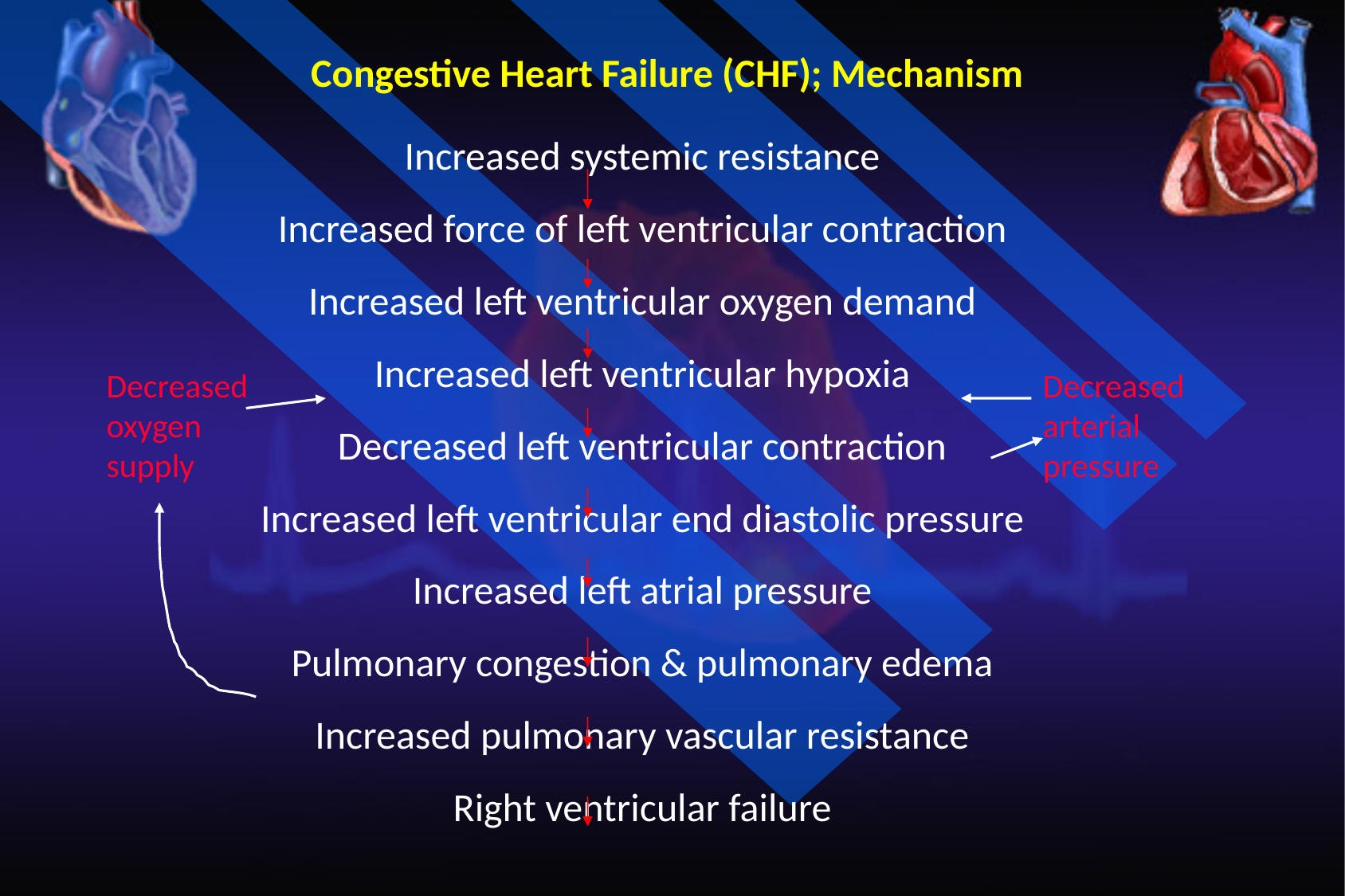

Congestive Heart Failure (CHF); Mechanism
Increased systemic resistance
Increased force of left ventricular contraction
Increased left ventricular oxygen demand
Increased left ventricular hypoxia
Decreased left ventricular contraction
Increased left ventricular end diastolic pressure
Increased left atrial pressure
Pulmonary congestion & pulmonary edema
Increased pulmonary vascular resistance
Right ventricular failure

Decreased oxygen supply

Decreased arterial pressure